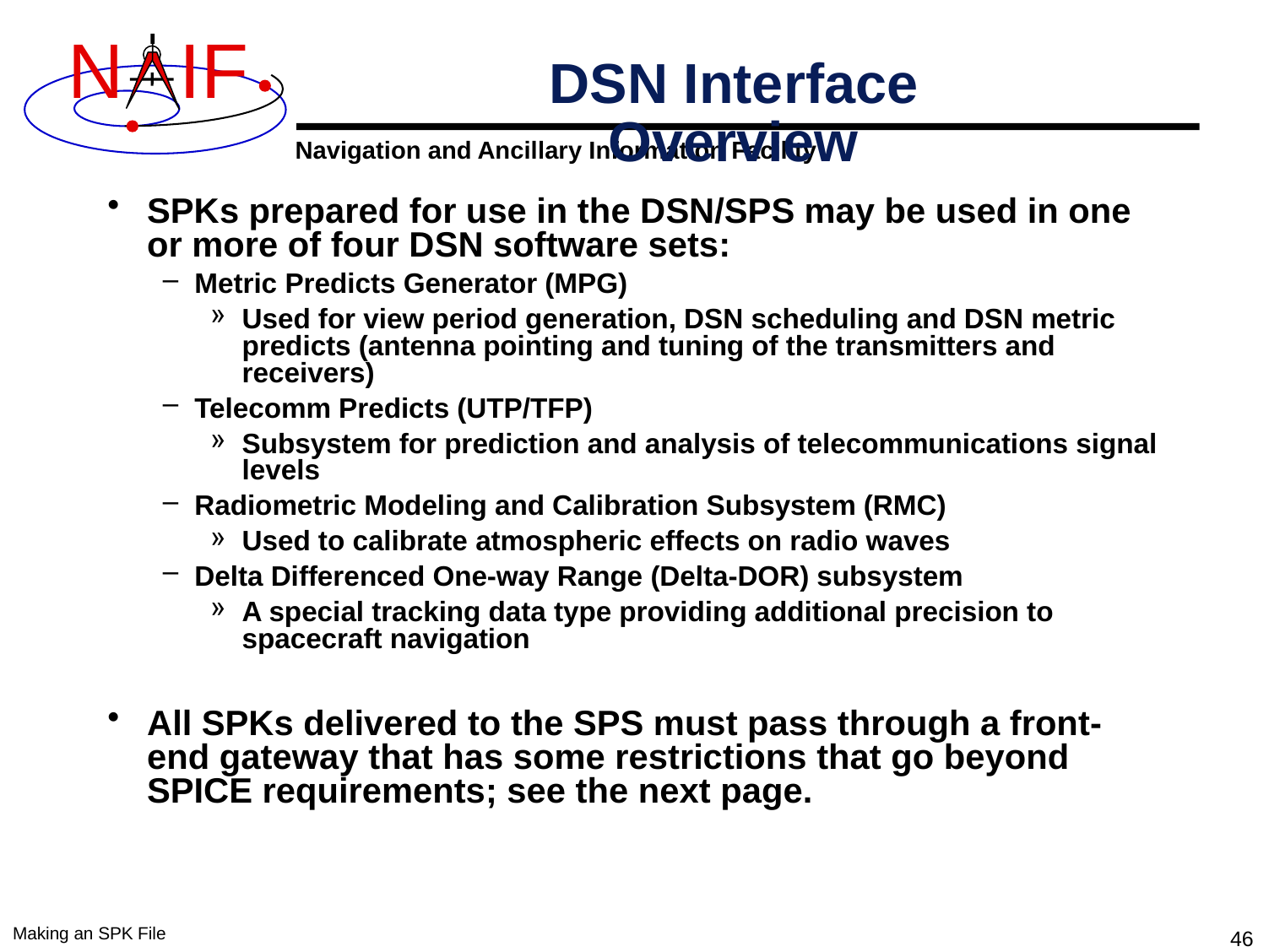

# DSN Interface Overview
SPKs prepared for use in the DSN/SPS may be used in one or more of four DSN software sets:
Metric Predicts Generator (MPG)
Used for view period generation, DSN scheduling and DSN metric predicts (antenna pointing and tuning of the transmitters and receivers)
Telecomm Predicts (UTP/TFP)
Subsystem for prediction and analysis of telecommunications signal levels
Radiometric Modeling and Calibration Subsystem (RMC)
Used to calibrate atmospheric effects on radio waves
Delta Differenced One-way Range (Delta-DOR) subsystem
A special tracking data type providing additional precision to spacecraft navigation

All SPKs delivered to the SPS must pass through a front-end gateway that has some restrictions that go beyond SPICE requirements; see the next page.
Making an SPK File
46